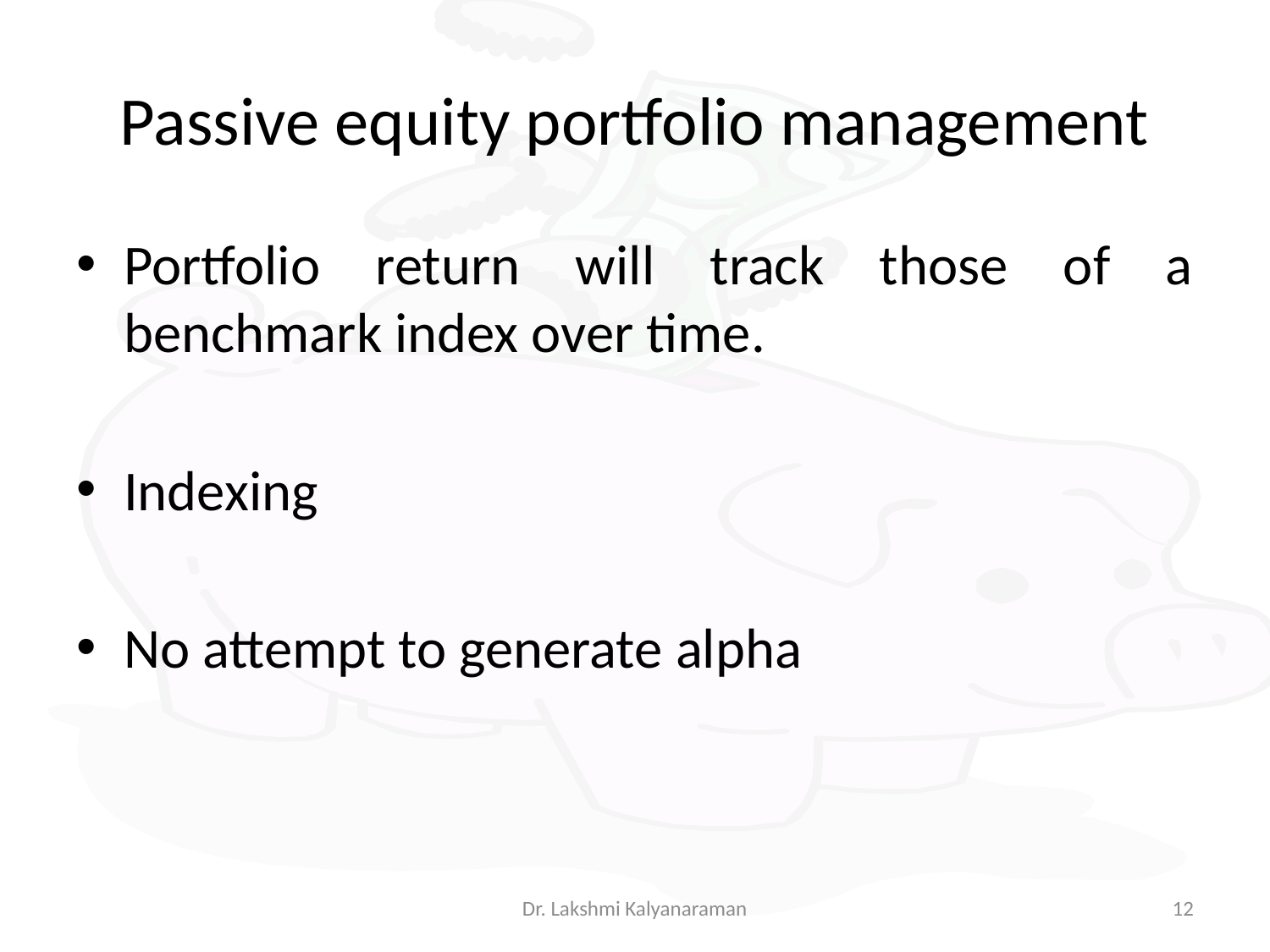

# Passive equity portfolio management
Portfolio return will track those of a benchmark index over time.

Indexing

No attempt to generate alpha
Dr. Lakshmi Kalyanaraman
12